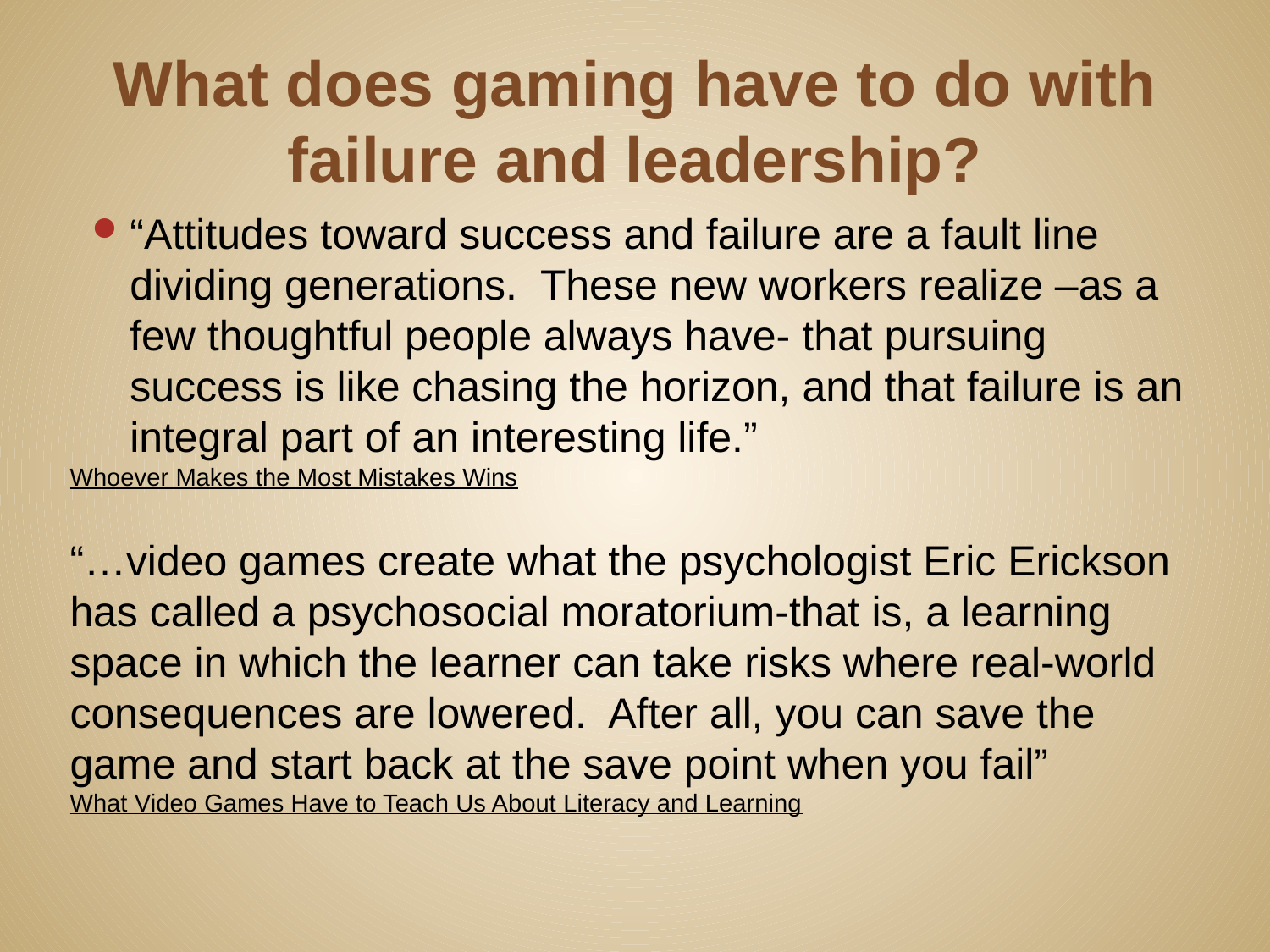

# What does gaming have to do with failure and leadership?
“Attitudes toward success and failure are a fault line dividing generations.  These new workers realize –as a few thoughtful people always have- that pursuing success is like chasing the horizon, and that failure is an integral part of an interesting life.”
Whoever Makes the Most Mistakes Wins

“…video games create what the psychologist Eric Erickson has called a psychosocial moratorium-that is, a learning space in which the learner can take risks where real-world consequences are lowered.  After all, you can save the game and start back at the save point when you fail”
What Video Games Have to Teach Us About Literacy and Learning